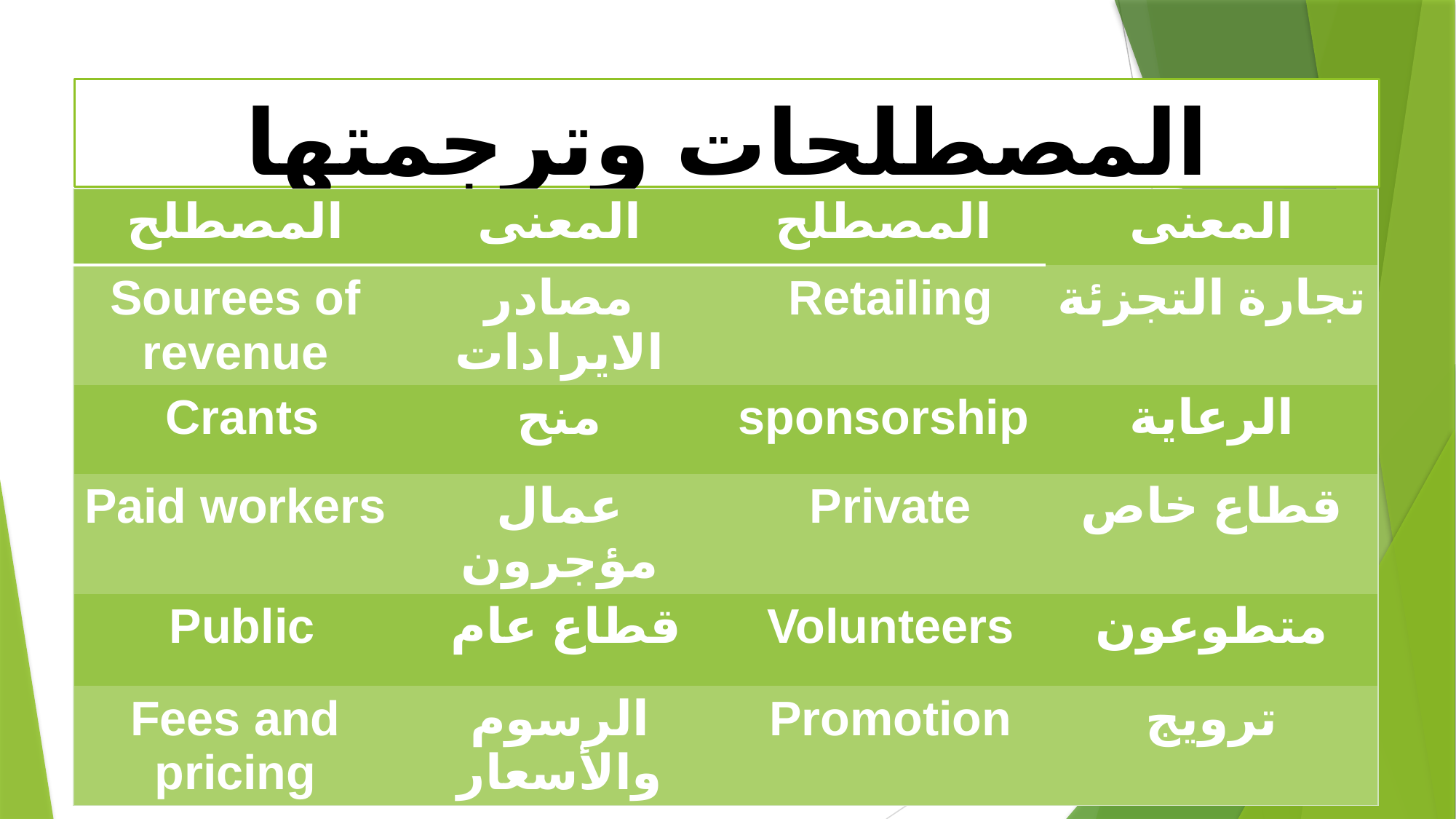

# المصطلحات وترجمتها
| المصطلح | المعنى | المصطلح | المعنى |
| --- | --- | --- | --- |
| Sourees of revenue | مصادر الايرادات | Retailing | تجارة التجزئة |
| Crants | منح | sponsorship | الرعاية |
| Paid workers | عمال مؤجرون | Private | قطاع خاص |
| Public | قطاع عام | Volunteers | متطوعون |
| Fees and pricing | الرسوم والأسعار | Promotion | ترويج |